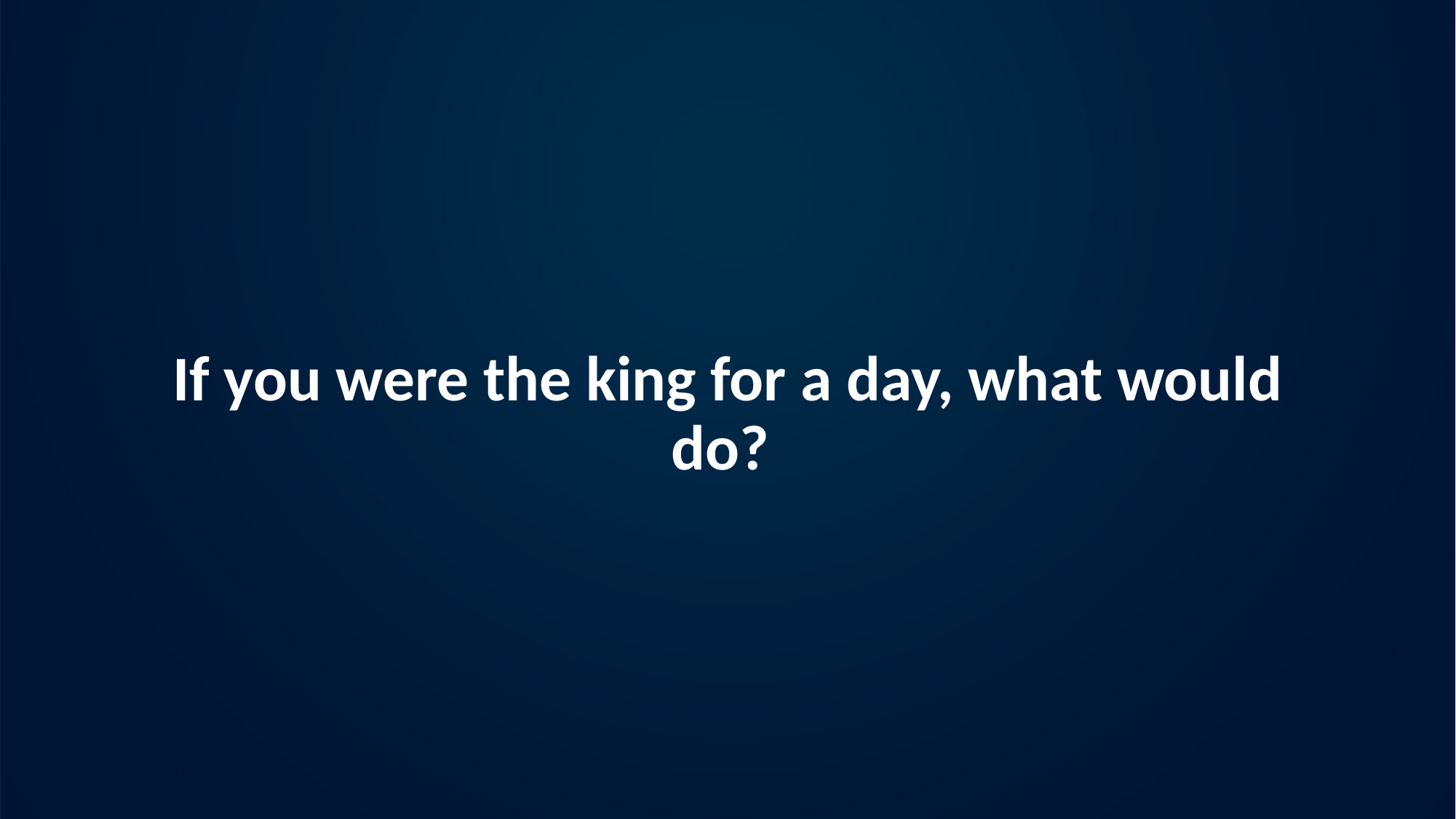

# If you were the king for a day, what would do?